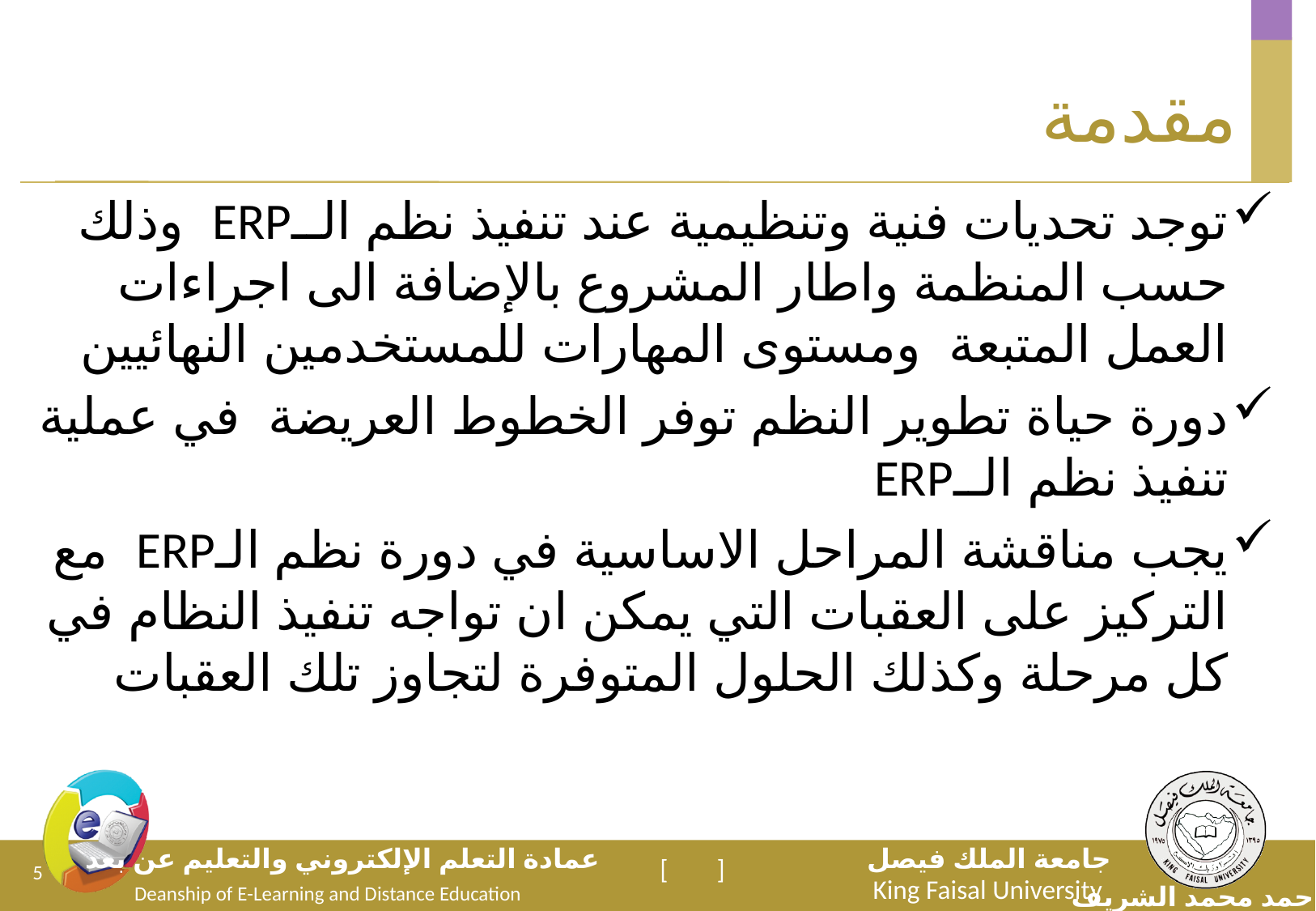

# مقدمة
توجد تحديات فنية وتنظيمية عند تنفيذ نظم الــERP  وذلك حسب المنظمة واطار المشروع بالإضافة الى اجراءات العمل المتبعة  ومستوى المهارات للمستخدمين النهائيين
دورة حياة تطوير النظم توفر الخطوط العريضة  في عملية تنفيذ نظم الــERP
يجب مناقشة المراحل الاساسية في دورة نظم الـERP  مع التركيز على العقبات التي يمكن ان تواجه تنفيذ النظام في كل مرحلة وكذلك الحلول المتوفرة لتجاوز تلك العقبات

5